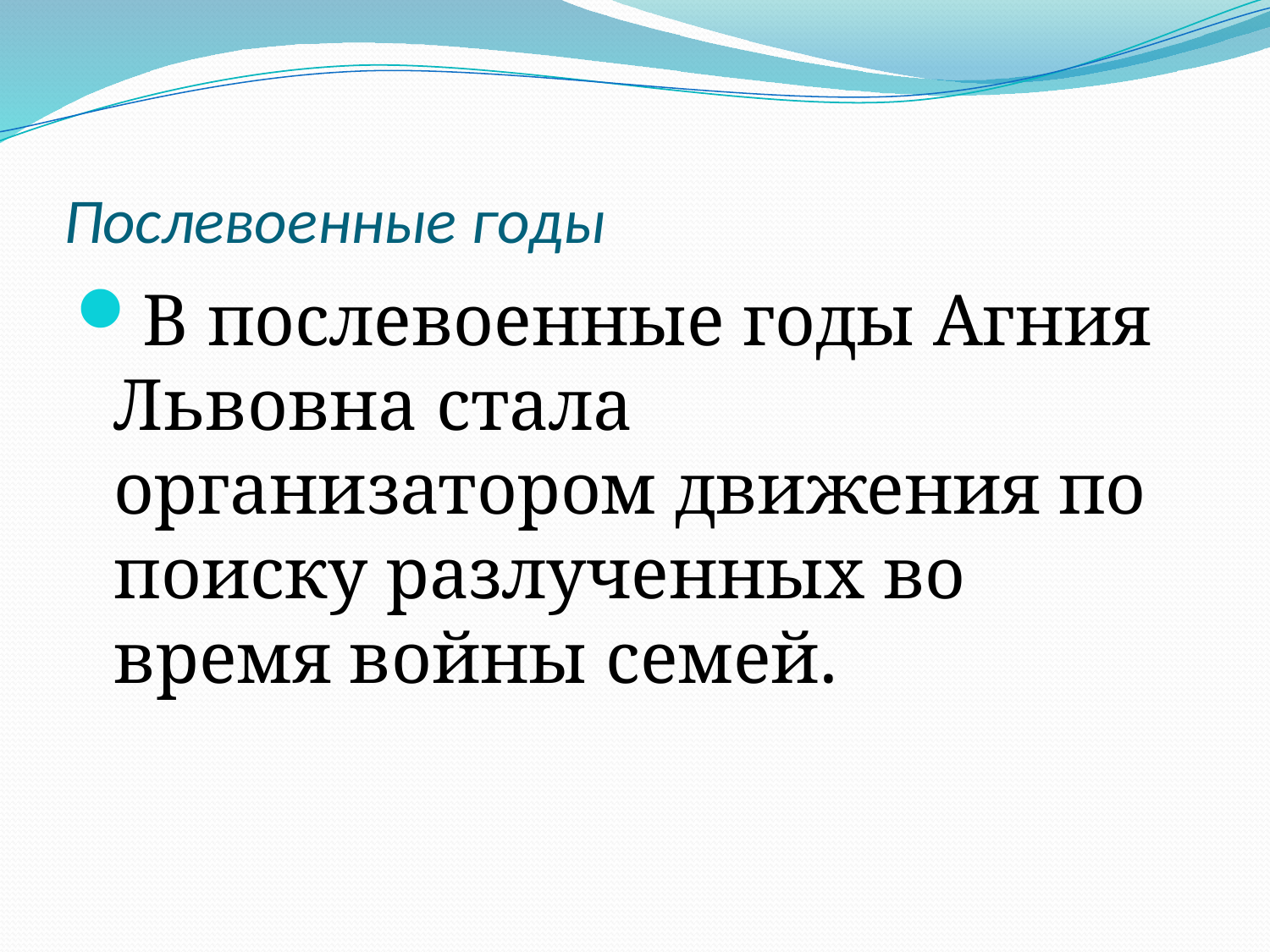

# Послевоенные годы
В послевоенные годы Агния Львовна стала организатором движения по поиску разлученных во время войны семей.